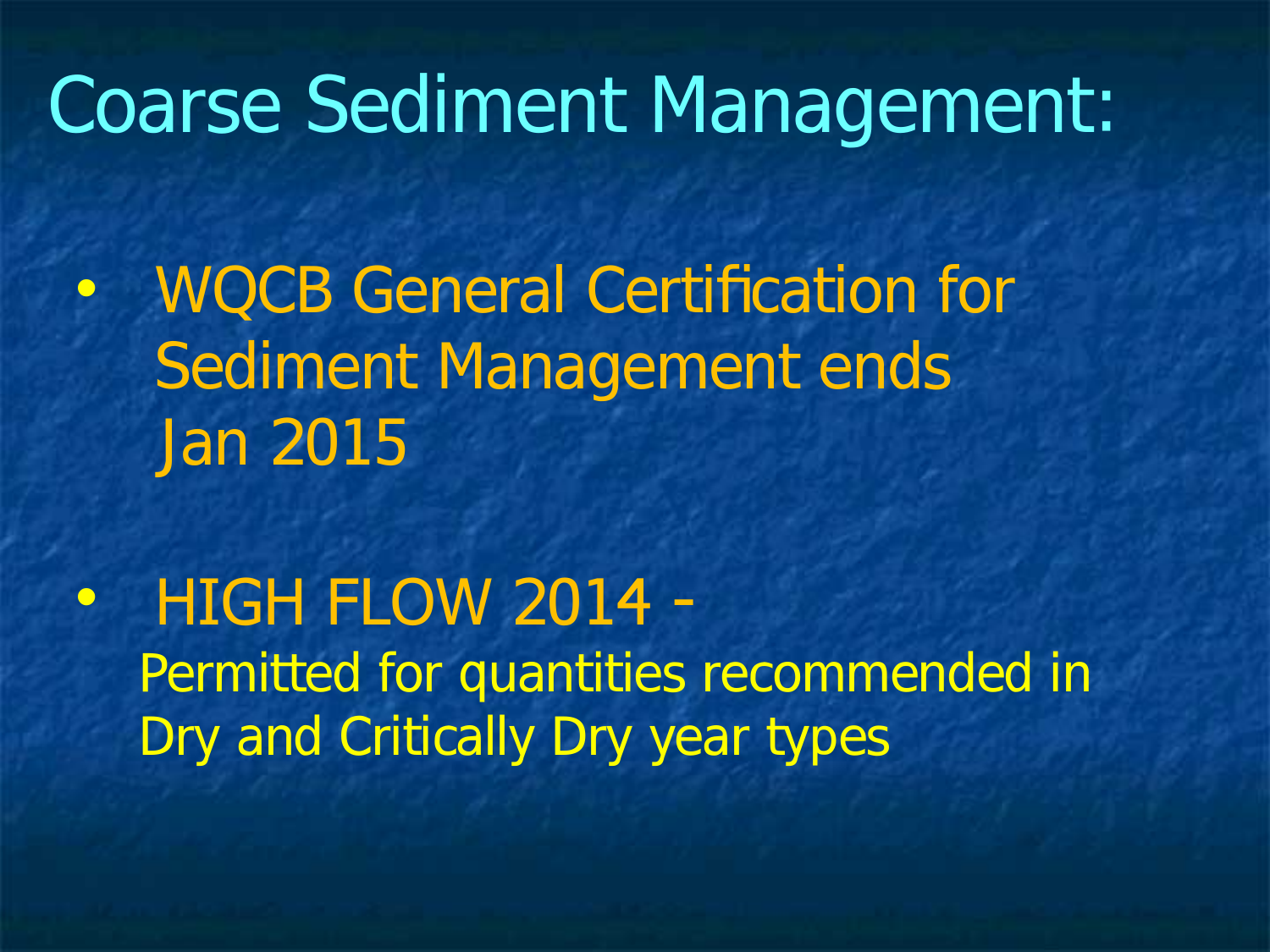

# Coarse Sediment Management:
WQCB General Certification for Sediment Management ends
Jan 2015

HIGH FLOW 2014 -
Permitted for quantities recommended in
Dry and Critically Dry year types